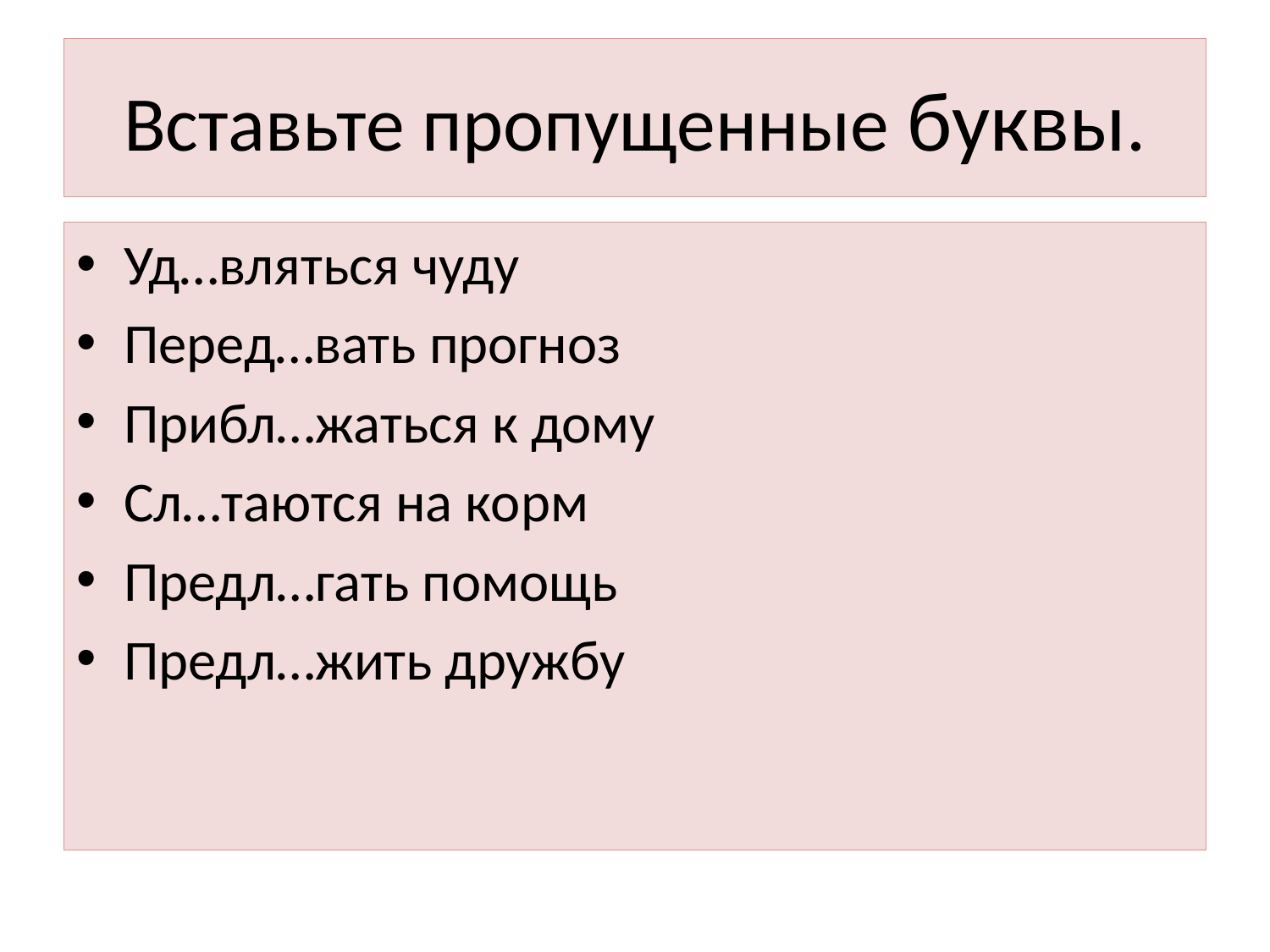

# Вставьте пропущенные буквы.
Уд…вляться чуду
Перед…вать прогноз
Прибл…жаться к дому
Сл…таются на корм
Предл…гать помощь
Предл…жить дружбу